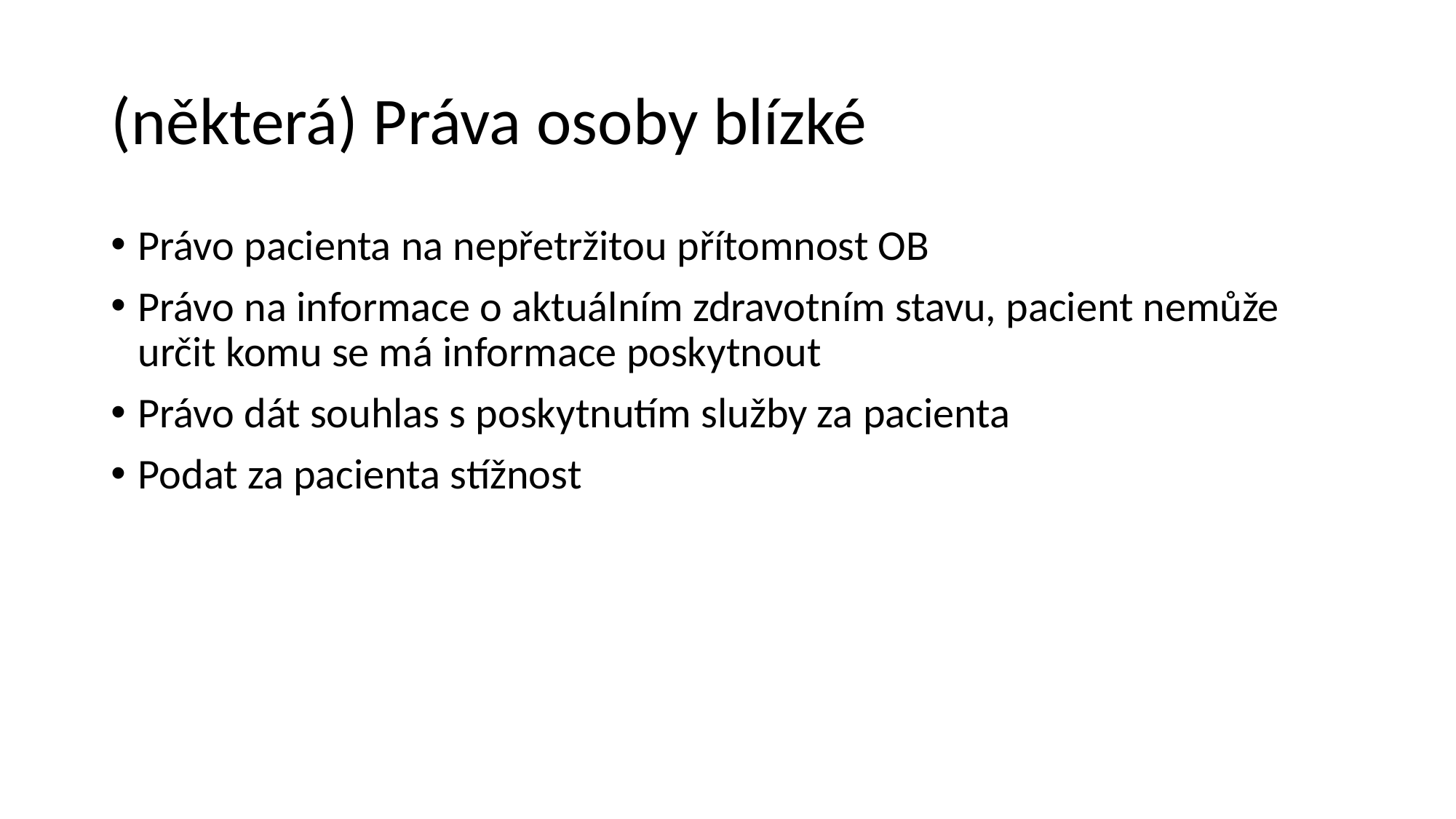

# (některá) Práva osoby blízké
Právo pacienta na nepřetržitou přítomnost OB
Právo na informace o aktuálním zdravotním stavu, pacient nemůže určit komu se má informace poskytnout
Právo dát souhlas s poskytnutím služby za pacienta
Podat za pacienta stížnost